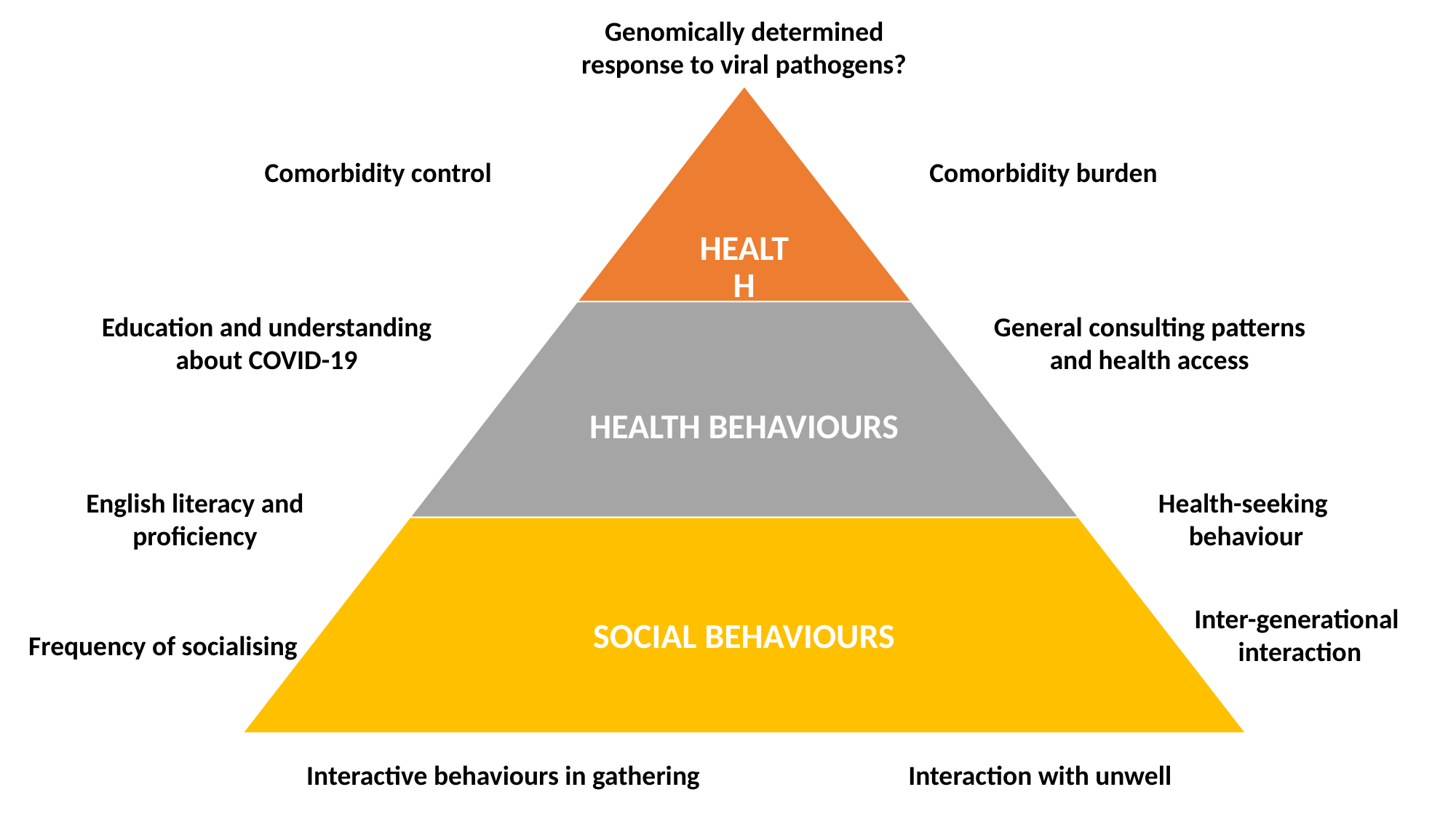

Genomically determined response to viral pathogens?

HEALTH STATE
HEALTH BEHAVIOURS
SOCIAL BEHAVIOURS
Comorbidity control
Comorbidity burden
General consulting patterns and health access
Education and understanding about COVID-19
Health-seeking
behaviour
English literacy and proficiency
Inter-generational
interaction
Frequency of socialising
Interactive behaviours in gathering
Interaction with unwell